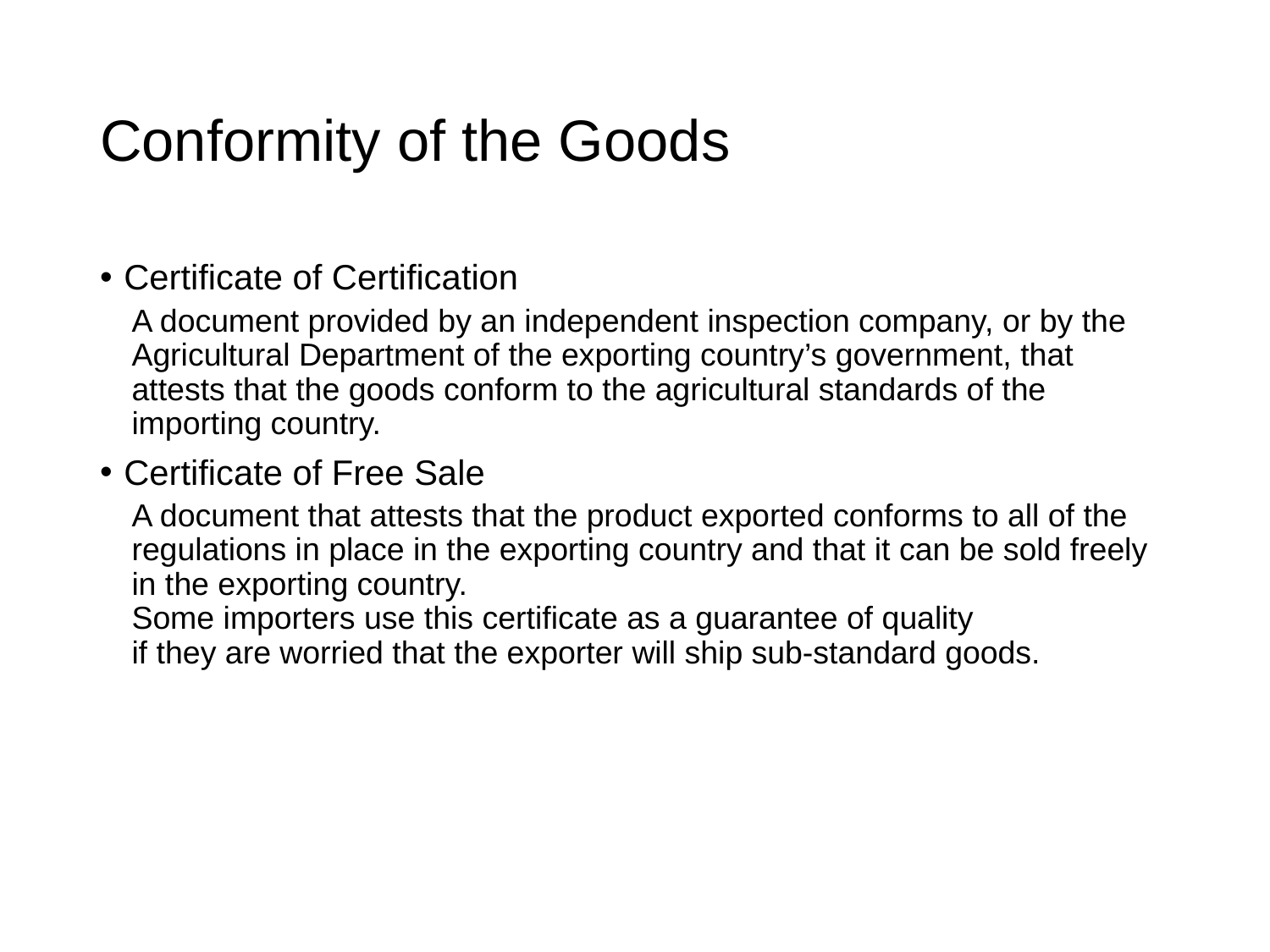

# Conformity of the Goods
Certificate of Certification
A document provided by an independent inspection company, or by the Agricultural Department of the exporting country’s government, that attests that the goods conform to the agricultural standards of the importing country.
Certificate of Free Sale
A document that attests that the product exported conforms to all of the regulations in place in the exporting country and that it can be sold freely in the exporting country.
Some importers use this certificate as a guarantee of quality
if they are worried that the exporter will ship sub-standard goods.